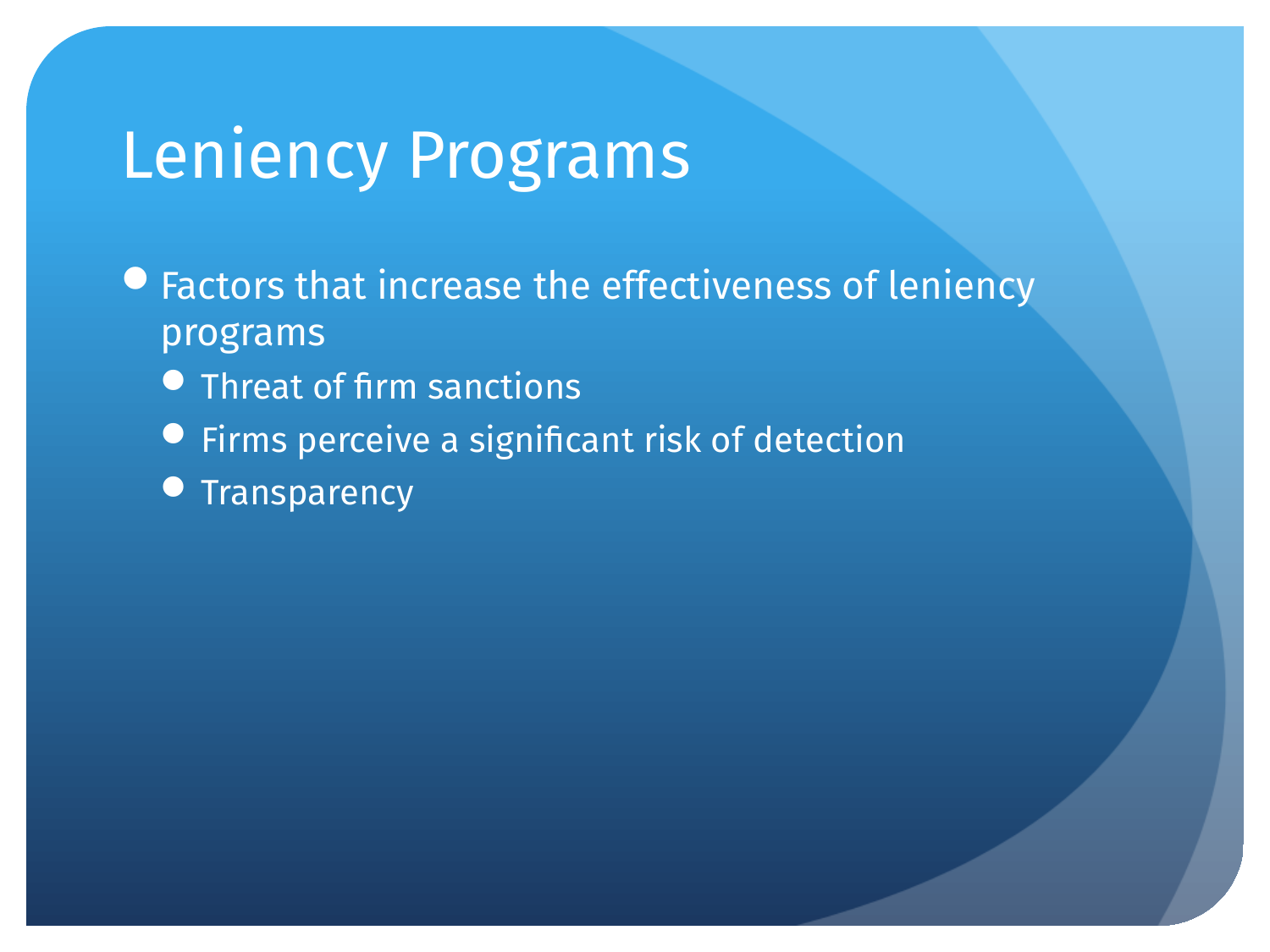

# Leniency Programs
Factors that increase the effectiveness of leniency programs
Threat of firm sanctions
Firms perceive a significant risk of detection
Transparency